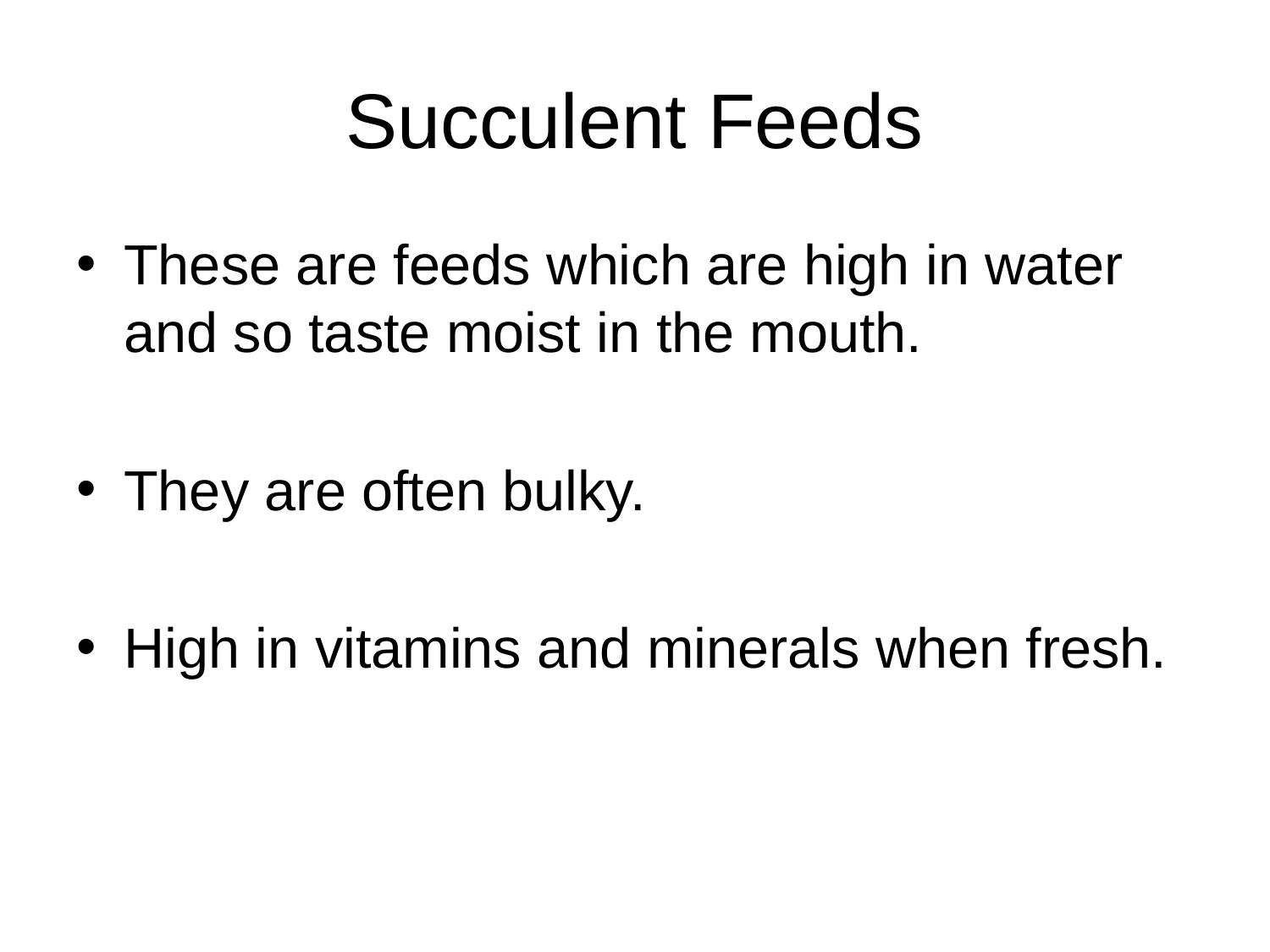

# Succulent Feeds
These are feeds which are high in water and so taste moist in the mouth.

They are often bulky.

High in vitamins and minerals when fresh.